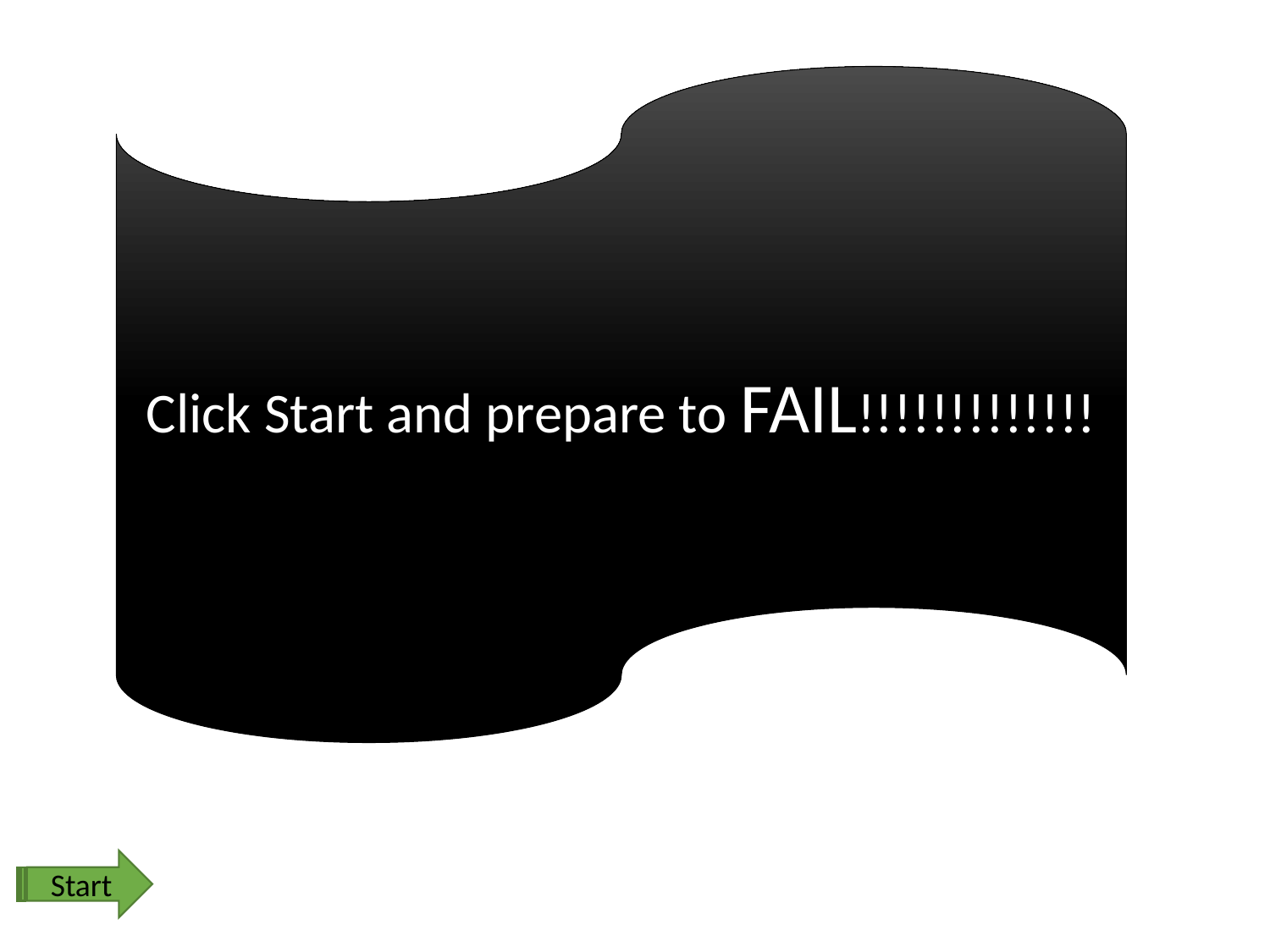

Click Start and prepare to FAIL!!!!!!!!!!!!!
Start